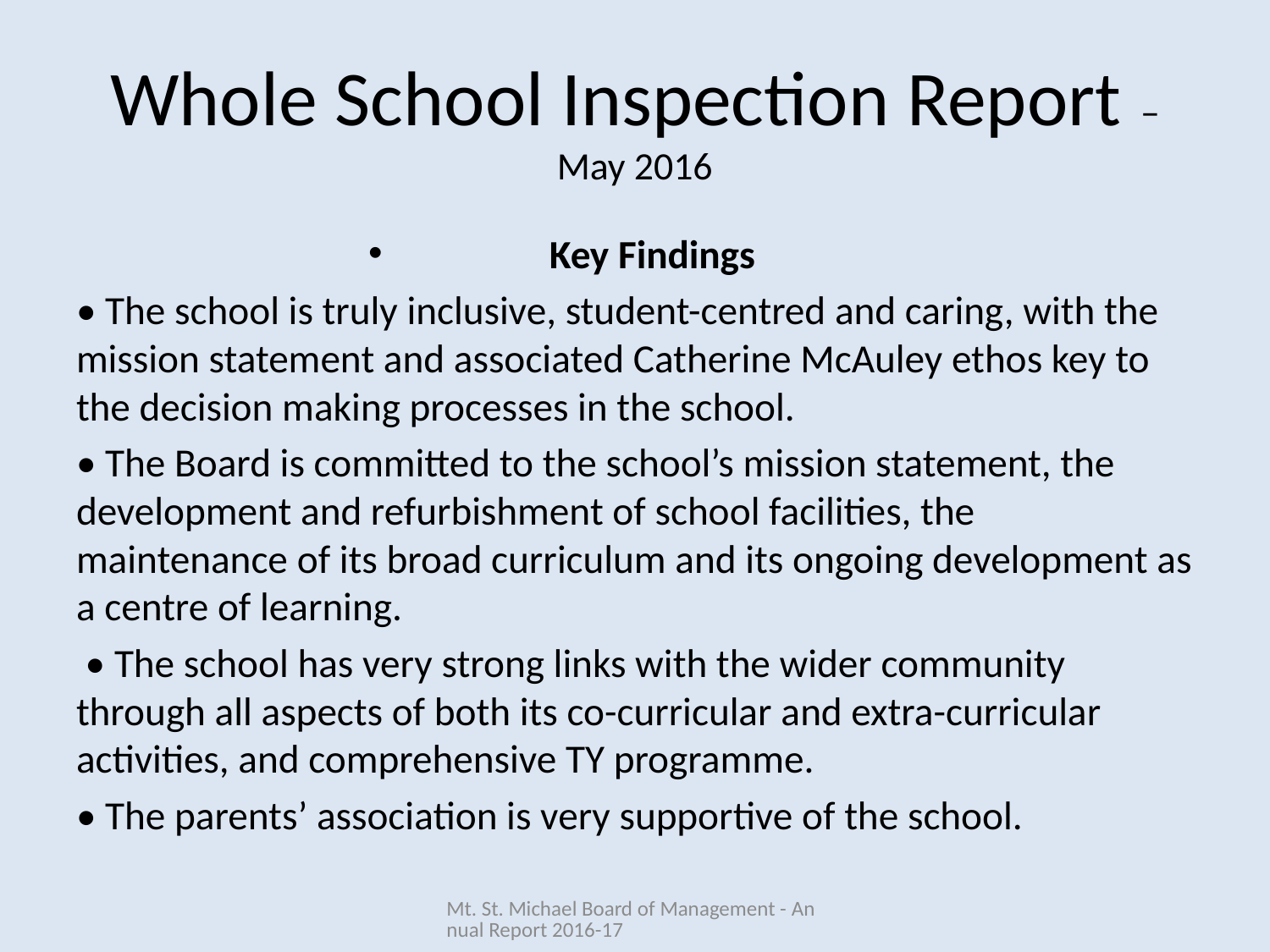

# Whole School Inspection Report – May 2016
Key Findings
• The school is truly inclusive, student-centred and caring, with the mission statement and associated Catherine McAuley ethos key to the decision making processes in the school.
• The Board is committed to the school’s mission statement, the development and refurbishment of school facilities, the maintenance of its broad curriculum and its ongoing development as a centre of learning.
 • The school has very strong links with the wider community through all aspects of both its co-curricular and extra-curricular activities, and comprehensive TY programme.
• The parents’ association is very supportive of the school.

Mt. St. Michael Board of Management - Annual Report 2016-17